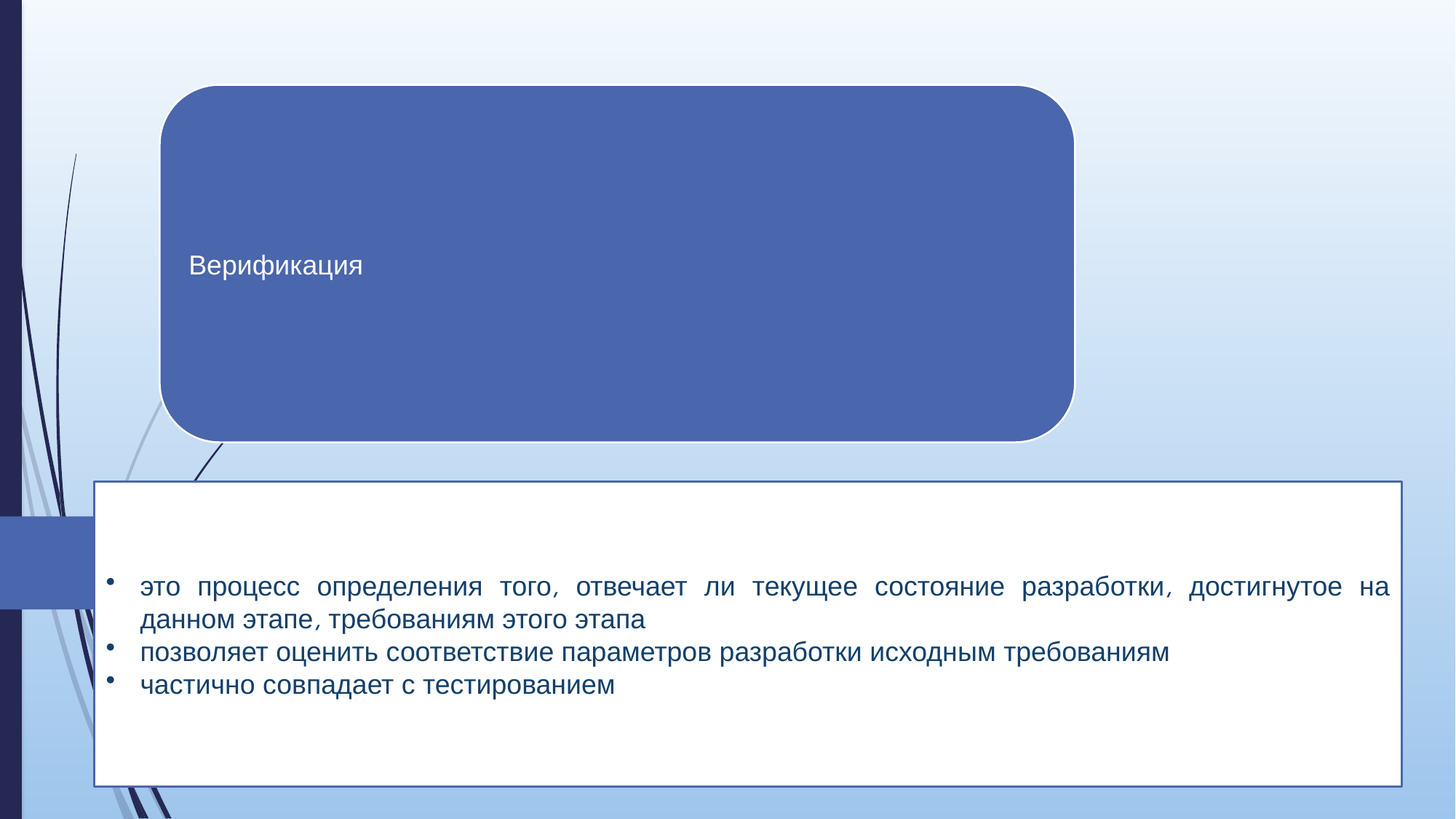

Верификация
это процесс определения того, отвечает ли текущее состояние разработки, достигнутое на данном этапе, требованиям этого этапа
позволяет оценить соответствие параметров разработки исходным требованиям
частично совпадает с тестированием